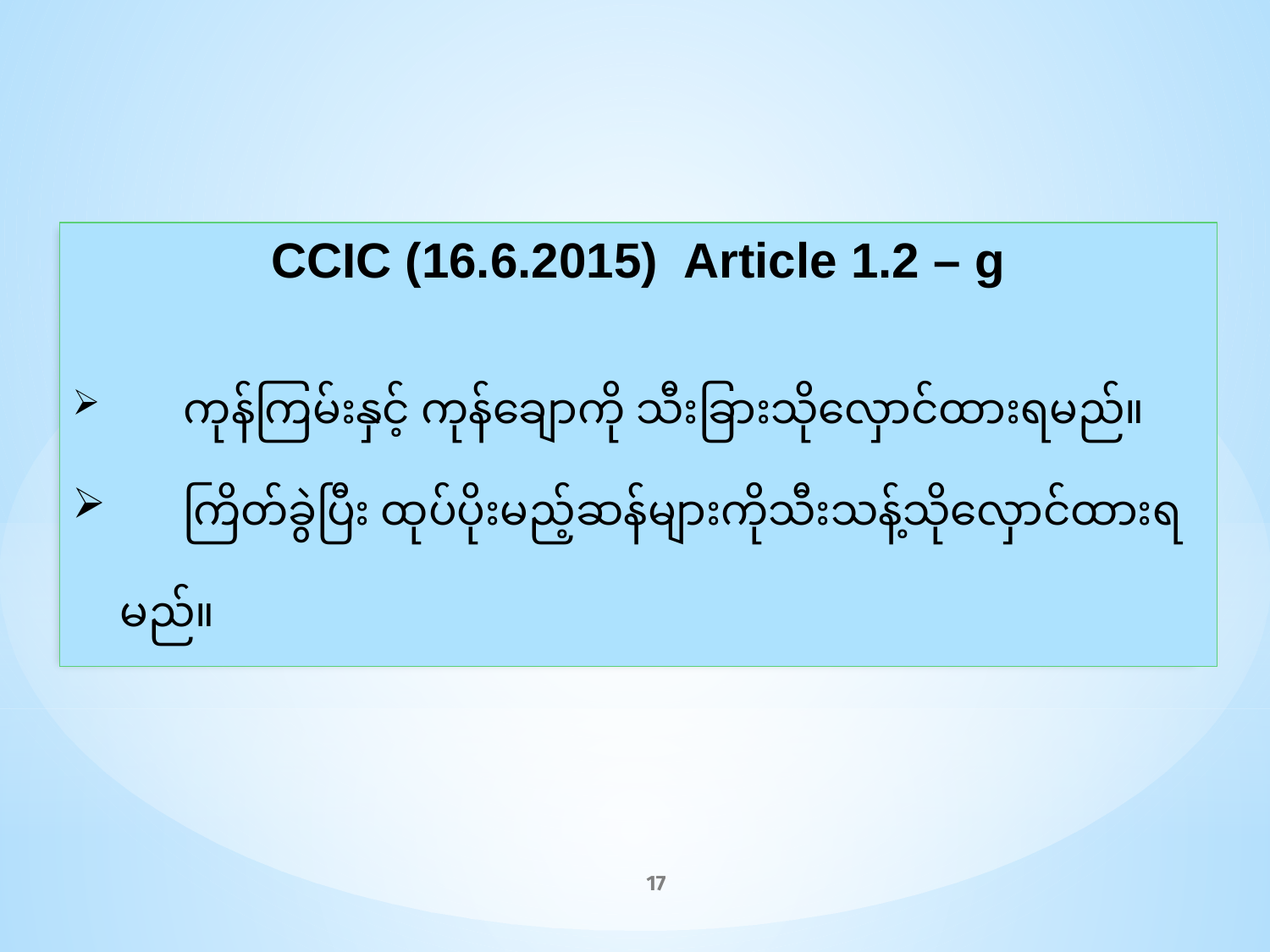

CCIC (16.6.2015)  Article 1.2 – g

	ကုန်ကြမ်းနှင့် ကုန်ချောကို သီးခြားသိုလှောင်ထားရမည်။
	ကြိတ်ခွဲပြီး ထုပ်ပိုးမည့်ဆန်များကိုသီးသန့်သိုလှောင်ထားရမည်။

17